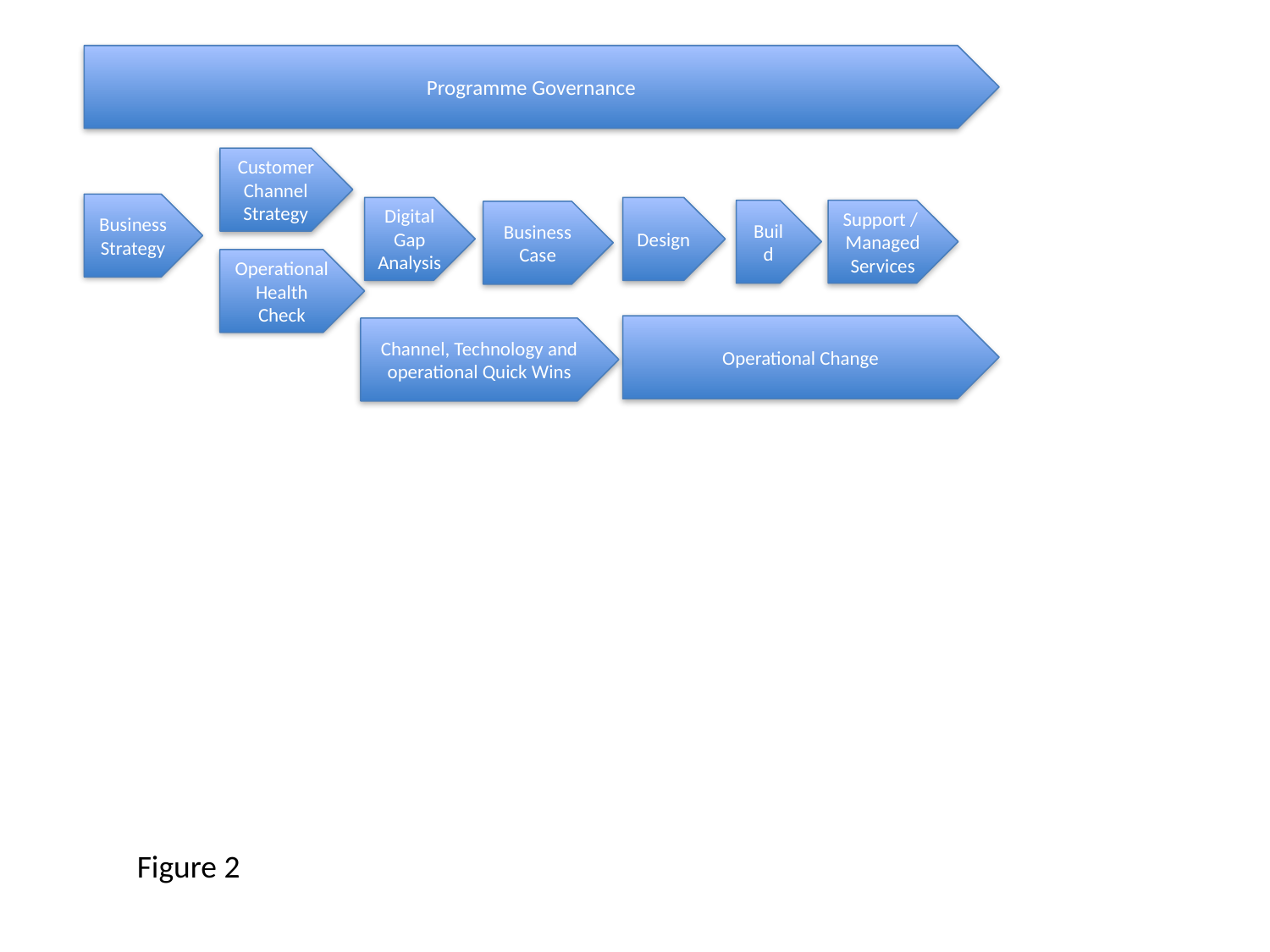

Programme Governance
Customer Channel Strategy
Business Strategy
Digital Gap Analysis
Design
Build
Support /  Managed Services
Business Case
Operational Health Check
Operational Change
Channel, Technology and operational Quick Wins
Figure 2